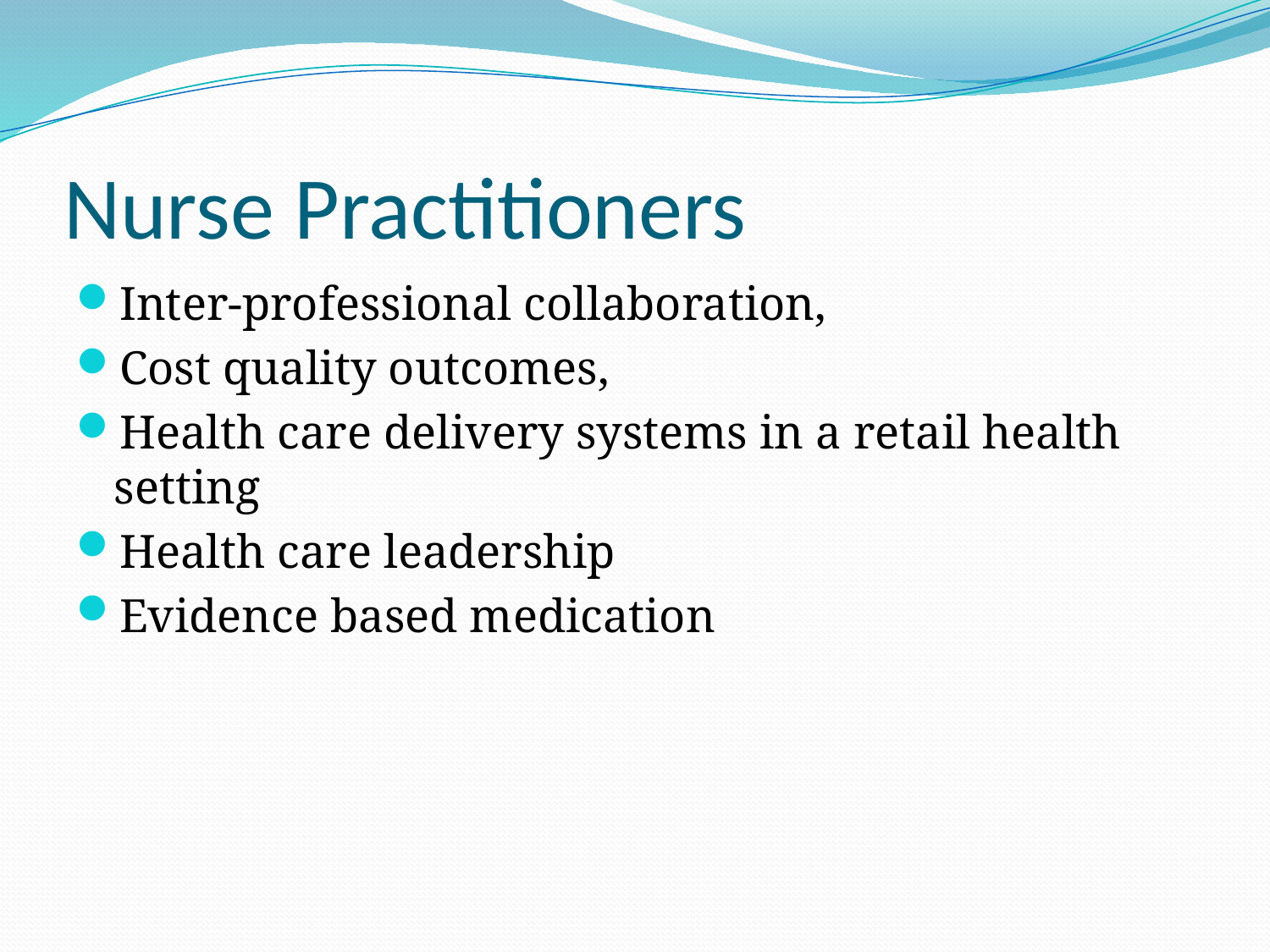

# Nurse Practitioners
Inter-professional collaboration,
Cost quality outcomes,
Health care delivery systems in a retail health setting
Health care leadership
Evidence based medication